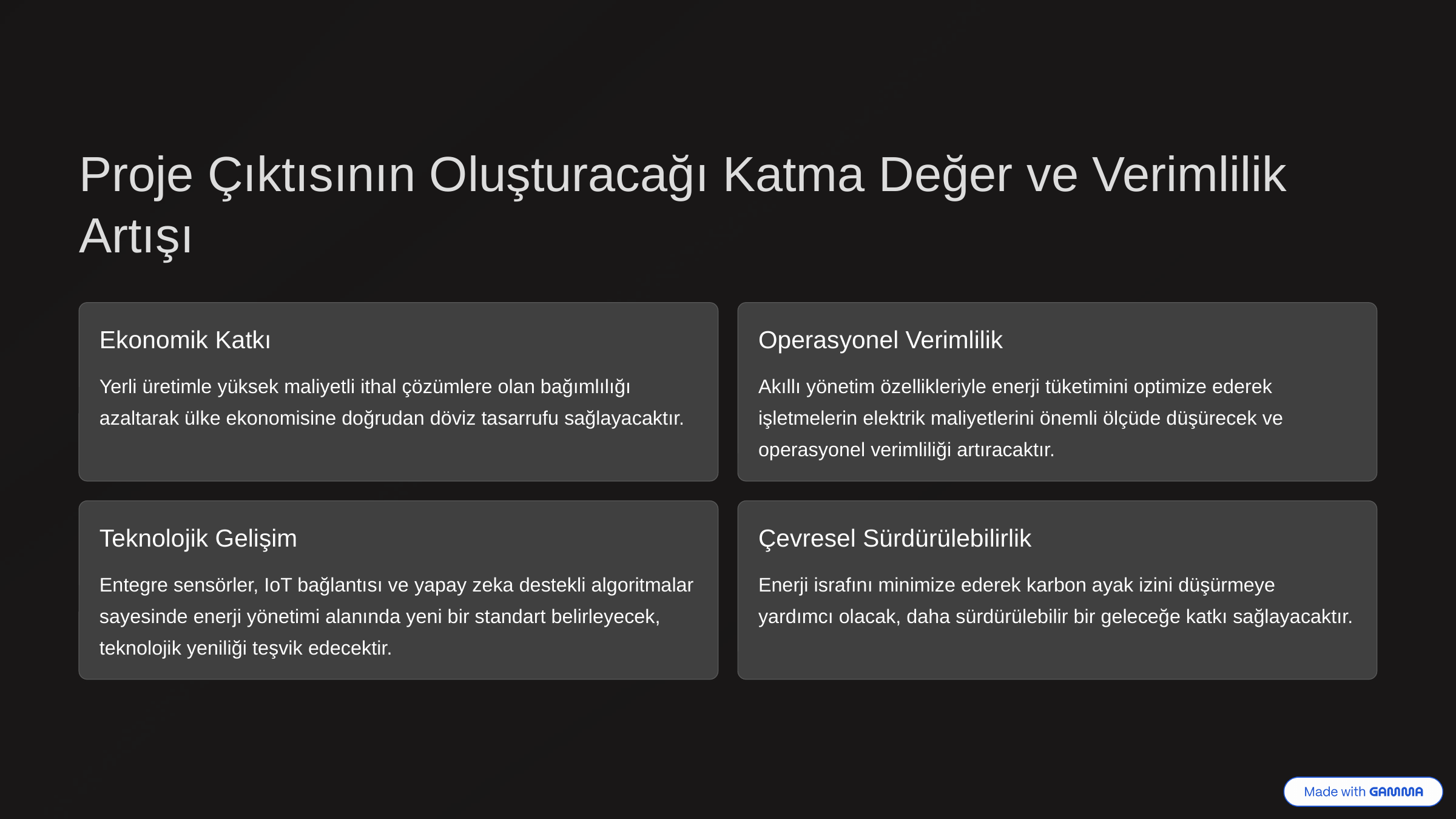

Proje Çıktısının Oluşturacağı Katma Değer ve Verimlilik Artışı

Ekonomik Katkı
Operasyonel Verimlilik
Yerli üretimle yüksek maliyetli ithal çözümlere olan bağımlılığı azaltarak ülke ekonomisine doğrudan döviz tasarrufu sağlayacaktır.
Akıllı yönetim özellikleriyle enerji tüketimini optimize ederek işletmelerin elektrik maliyetlerini önemli ölçüde düşürecek ve operasyonel verimliliği artıracaktır.

Teknolojik Gelişim
Çevresel Sürdürülebilirlik
Entegre sensörler, IoT bağlantısı ve yapay zeka destekli algoritmalar sayesinde enerji yönetimi alanında yeni bir standart belirleyecek, teknolojik yeniliği teşvik edecektir.
Enerji israfını minimize ederek karbon ayak izini düşürmeye yardımcı olacak, daha sürdürülebilir bir geleceğe katkı sağlayacaktır.